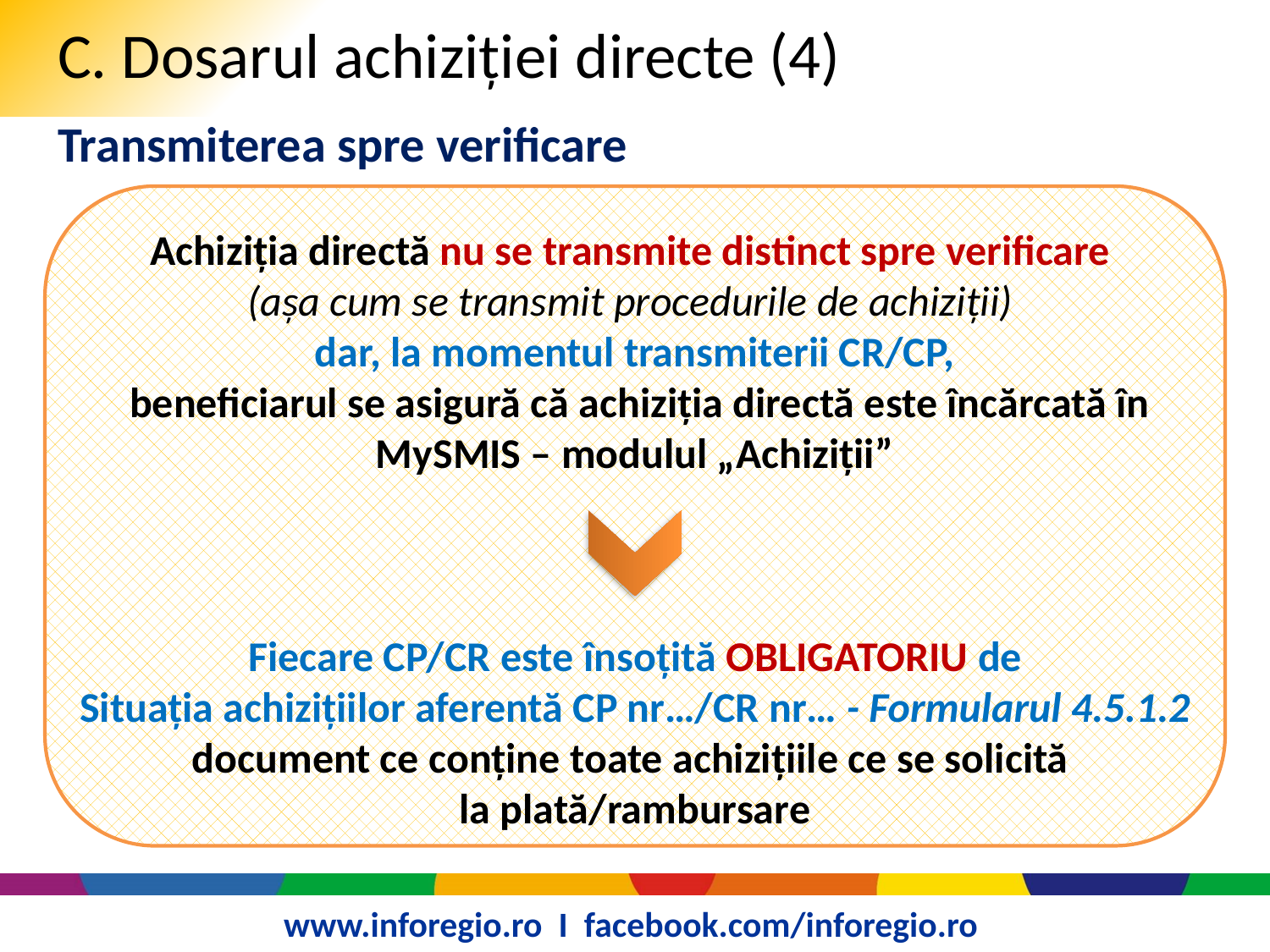

# C. Dosarul achiziției directe (4)
Transmiterea spre verificare

Achiziția directă nu se transmite distinct spre verificare
(așa cum se transmit procedurile de achiziții)
dar, la momentul transmiterii CR/CP,
 beneficiarul se asigură că achiziția directă este încărcată în MySMIS – modulul „Achiziții”

Fiecare CP/CR este însoțită OBLIGATORIU de
Situația achizițiilor aferentă CP nr…/CR nr… - Formularul 4.5.1.2 document ce conține toate achizițiile ce se solicită
la plată/rambursare